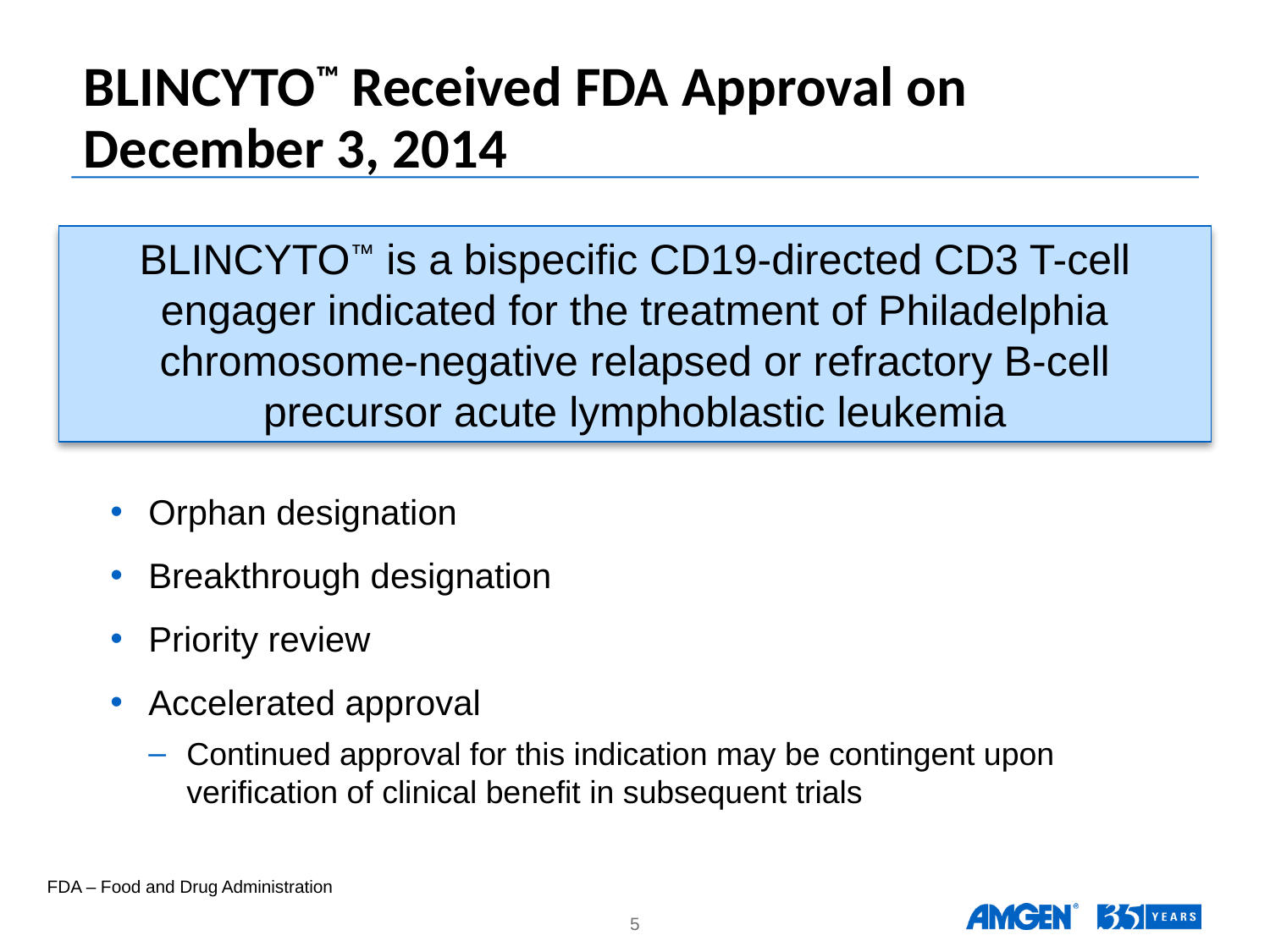

# BLINCYTO™ Received FDA Approval on December 3, 2014
BLINCYTO™ is a bispecific CD19-directed CD3 T-cell engager indicated for the treatment of Philadelphia chromosome-negative relapsed or refractory B-cell precursor acute lymphoblastic leukemia
Orphan designation
Breakthrough designation
Priority review
Accelerated approval
Continued approval for this indication may be contingent upon verification of clinical benefit in subsequent trials
FDA – Food and Drug Administration